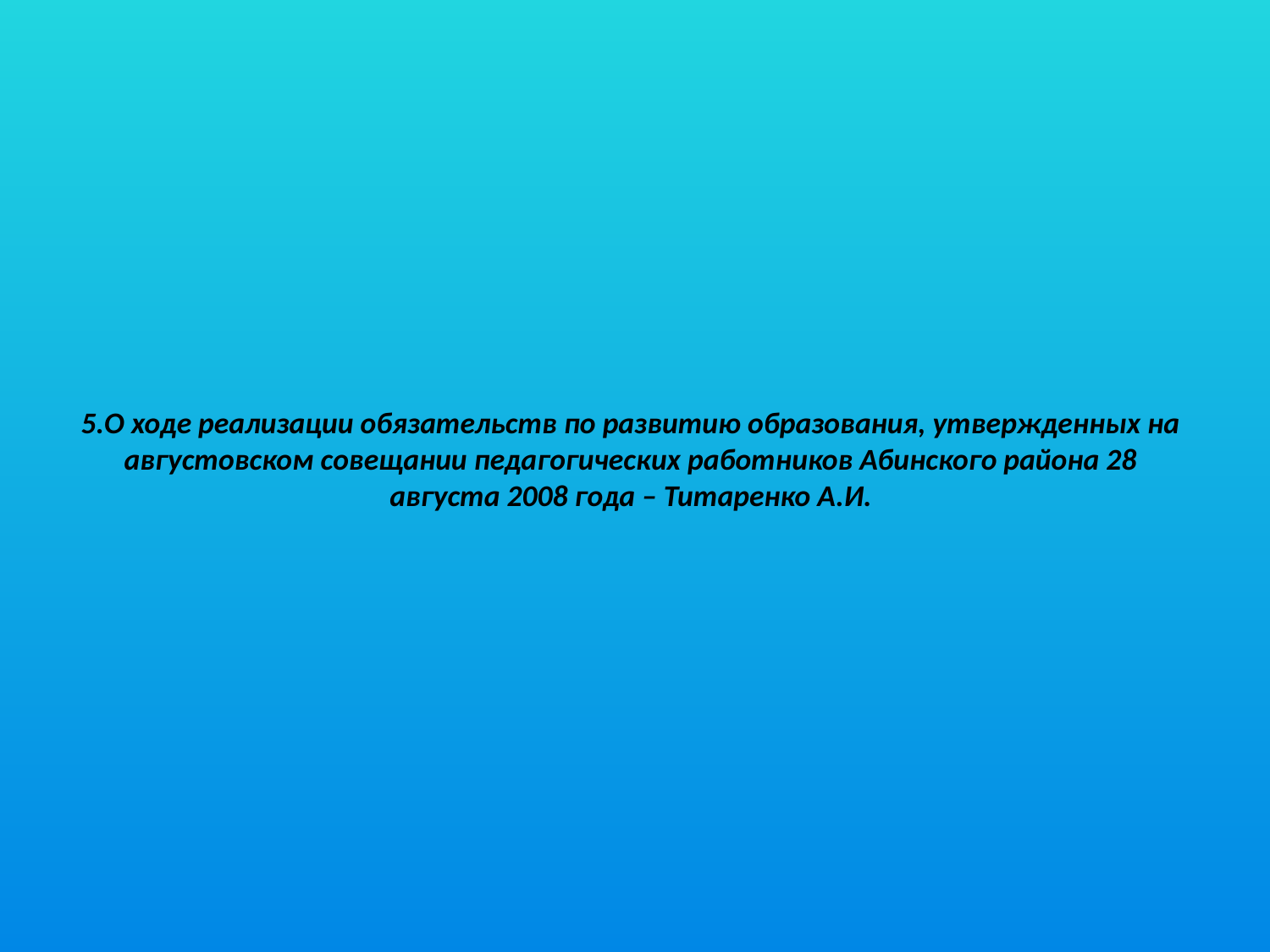

# 5.О ходе реализации обязательств по развитию образования, утвержденных на августовском совещании педагогических работников Абинского района 28 августа 2008 года – Титаренко А.И.